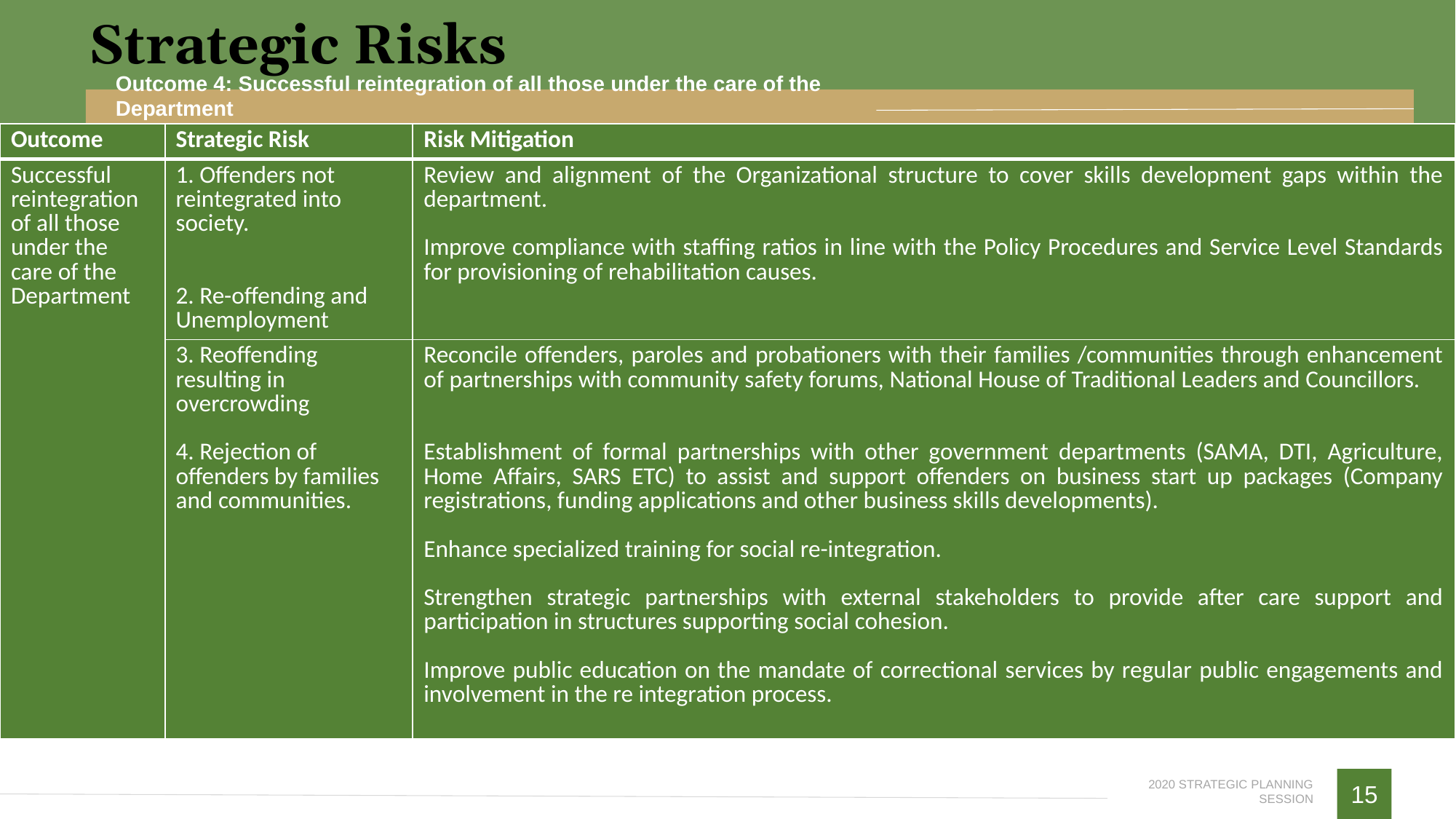

Strategic Risks
Outcome 4: Successful reintegration of all those under the care of the Department
| Outcome | Strategic Risk | Risk Mitigation |
| --- | --- | --- |
| Successful reintegration of all those under the care of the Department | 1. Offenders not reintegrated into society. 2. Re-offending and Unemployment | Review and alignment of the Organizational structure to cover skills development gaps within the department. Improve compliance with staffing ratios in line with the Policy Procedures and Service Level Standards for provisioning of rehabilitation causes. |
|  | 3. Reoffending resulting in overcrowding 4. Rejection of offenders by families and communities. | Reconcile offenders, paroles and probationers with their families /communities through enhancement of partnerships with community safety forums, National House of Traditional Leaders and Councillors. Establishment of formal partnerships with other government departments (SAMA, DTI, Agriculture, Home Affairs, SARS ETC) to assist and support offenders on business start up packages (Company registrations, funding applications and other business skills developments). Enhance specialized training for social re-integration. Strengthen strategic partnerships with external stakeholders to provide after care support and participation in structures supporting social cohesion. Improve public education on the mandate of correctional services by regular public engagements and involvement in the re integration process. |